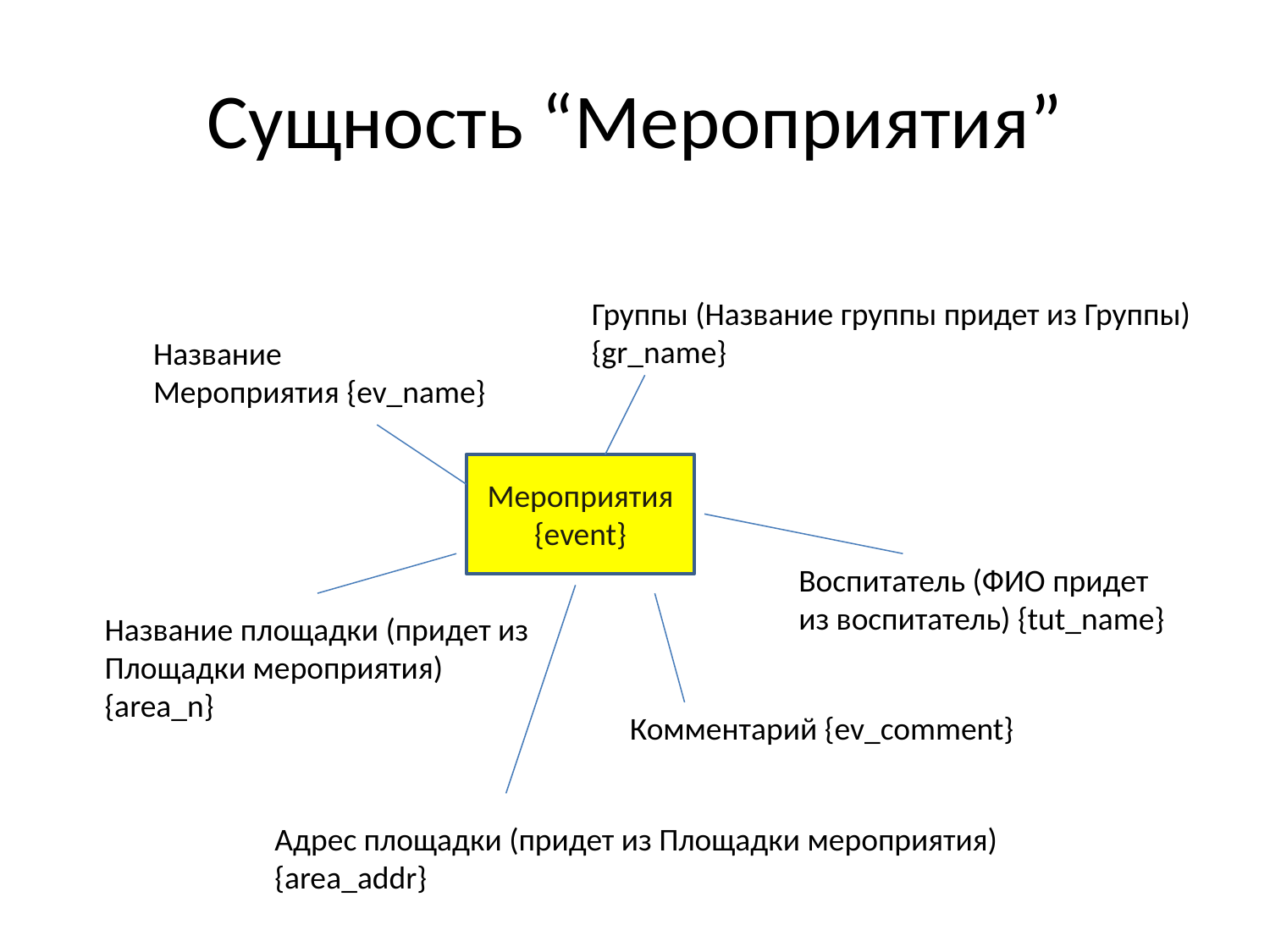

# Сущность “Мероприятия”
Группы (Название группы придет из Группы)
{gr_name}
Название
Мероприятия {ev_name}
Мероприятия
{event}
Воспитатель (ФИО придет
из воспитатель) {tut_name}
Название площадки (придет из
Площадки мероприятия)
{area_n}
Комментарий {ev_comment}
Адрес площадки (придет из Площадки мероприятия)
{area_addr}